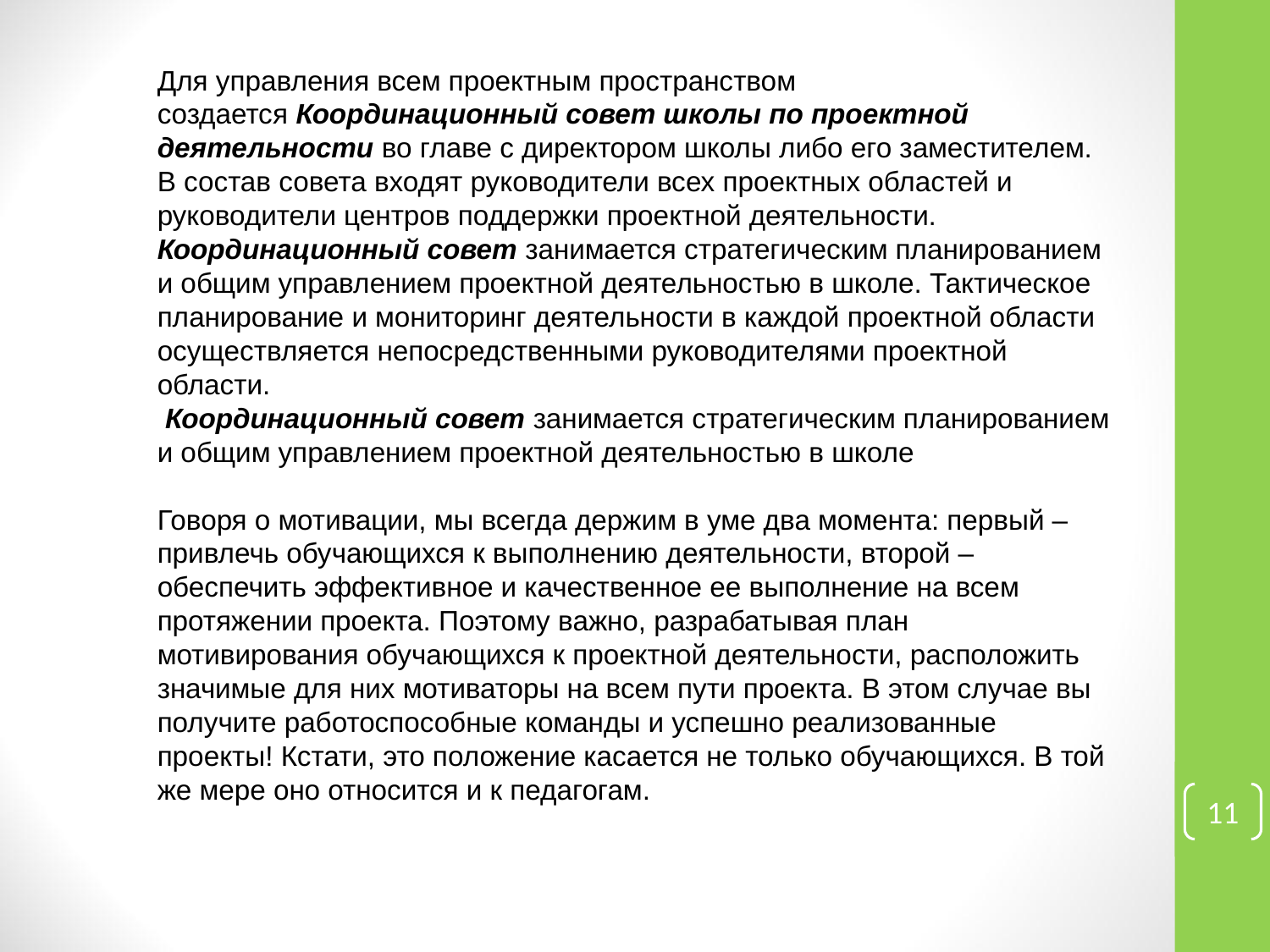

Для управления всем проектным пространством создается Координационный совет школы по проектной деятельности во главе с директором школы либо его заместителем. В состав совета входят руководители всех проектных областей и руководители центров поддержки проектной деятельности.
Координационный совет занимается стратегическим планированием и общим управлением проектной деятельностью в школе. Тактическое планирование и мониторинг деятельности в каждой проектной области осуществляется непосредственными руководителями проектной области.
 Координационный совет занимается стратегическим планированием и общим управлением проектной деятельностью в школе

Говоря о мотивации, мы всегда держим в уме два момента: первый – привлечь обучающихся к выполнению деятельности, второй – обеспечить эффективное и качественное ее выполнение на всем протяжении проекта. Поэтому важно, разрабатывая план мотивирования обучающихся к проектной деятельности, расположить значимые для них мотиваторы на всем пути проекта. В этом случае вы получите работоспособные команды и успешно реализованные проекты! Кстати, это положение касается не только обучающихся. В той же мере оно относится и к педагогам.

11